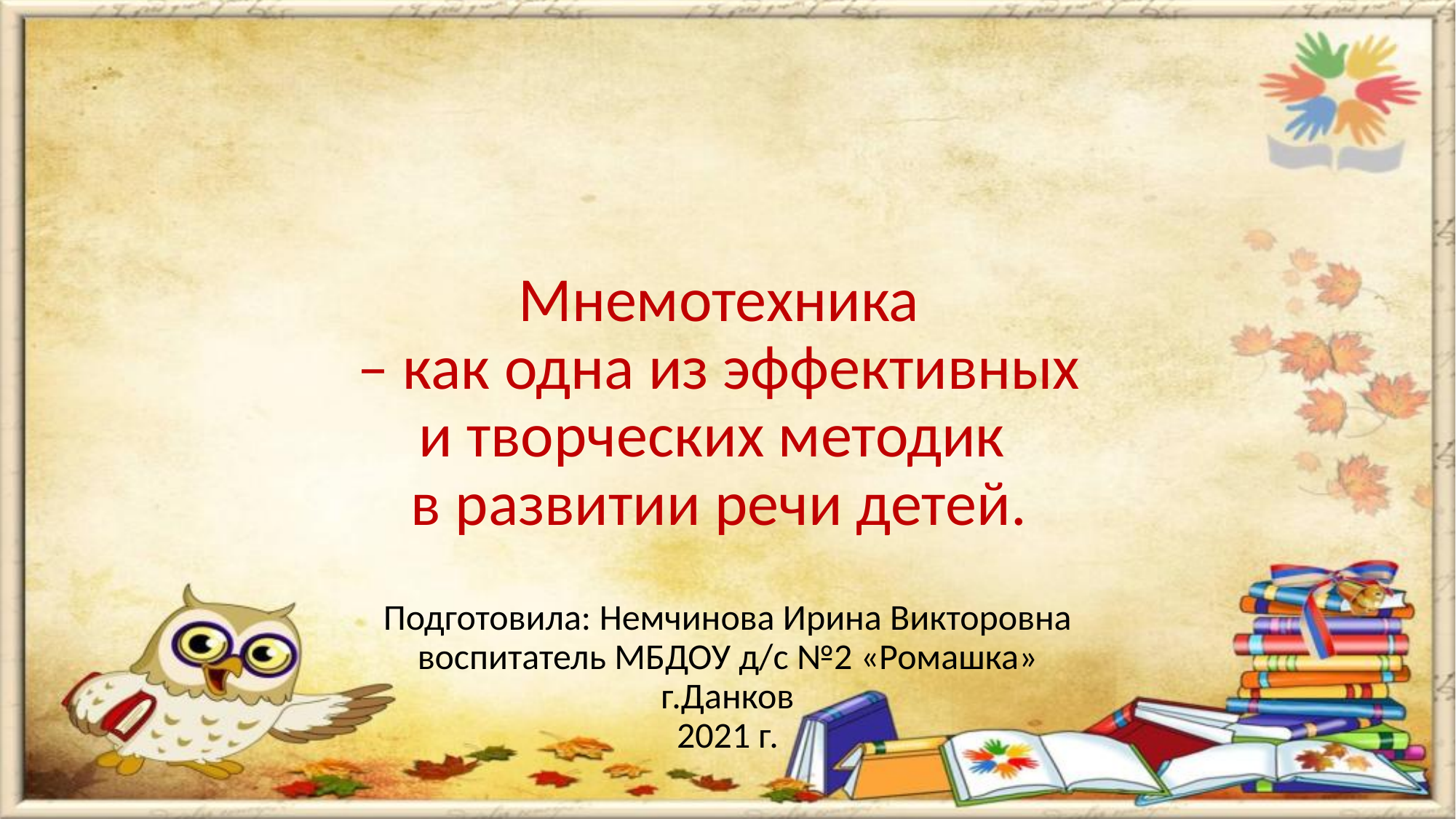

# Мнемотехника – как одна из эффективных и творческих методик в развитии речи детей.
Подготовила: Немчинова Ирина Викторовна
воспитатель МБДОУ д/с №2 «Ромашка»
г.Данков
2021 г.